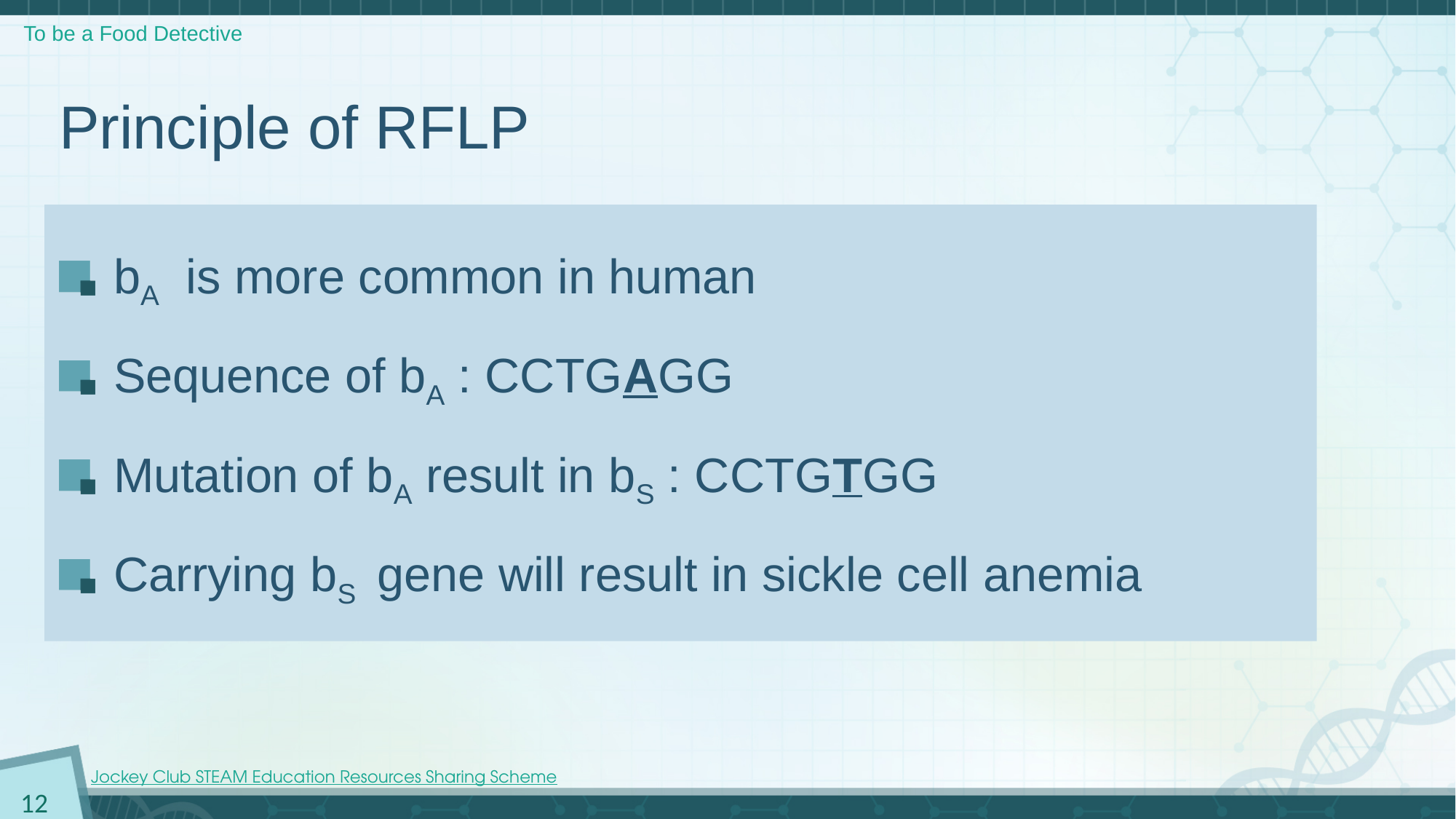

# Principle of RFLP
bA  is more common in human
Sequence of bA : CCTGAGG
Mutation of bA result in bS : CCTGTGG
Carrying bS  gene will result in sickle cell anemia

12